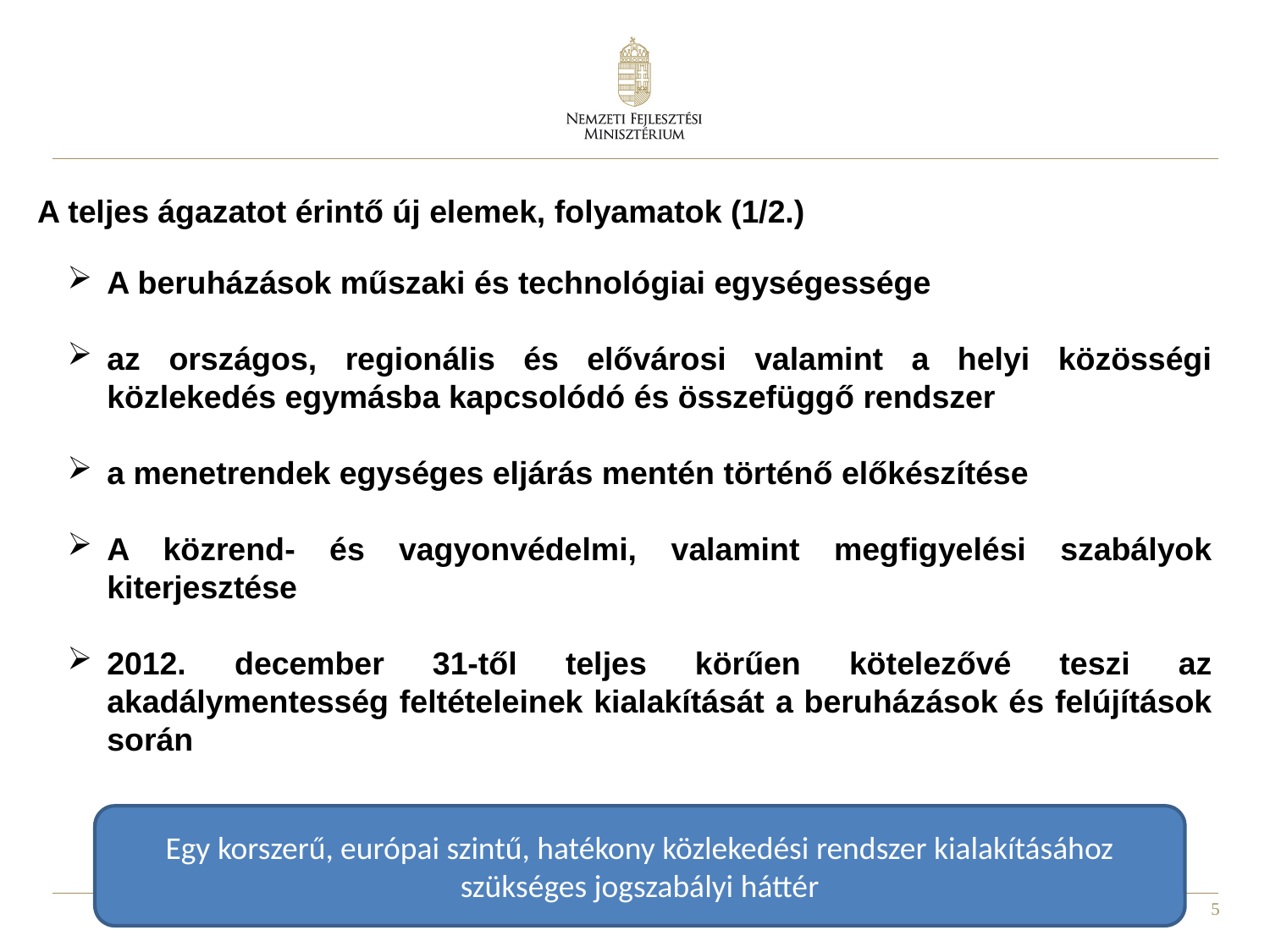

A teljes ágazatot érintő új elemek, folyamatok (1/2.)
A beruházások műszaki és technológiai egységessége

az országos, regionális és elővárosi valamint a helyi közösségi közlekedés egymásba kapcsolódó és összefüggő rendszer

a menetrendek egységes eljárás mentén történő előkészítése

A közrend- és vagyonvédelmi, valamint megfigyelési szabályok kiterjesztése

2012. december 31-től teljes körűen kötelezővé teszi az akadálymentesség feltételeinek kialakítását a beruházások és felújítások során
Egy korszerű, európai szintű, hatékony közlekedési rendszer kialakításához szükséges jogszabályi háttér